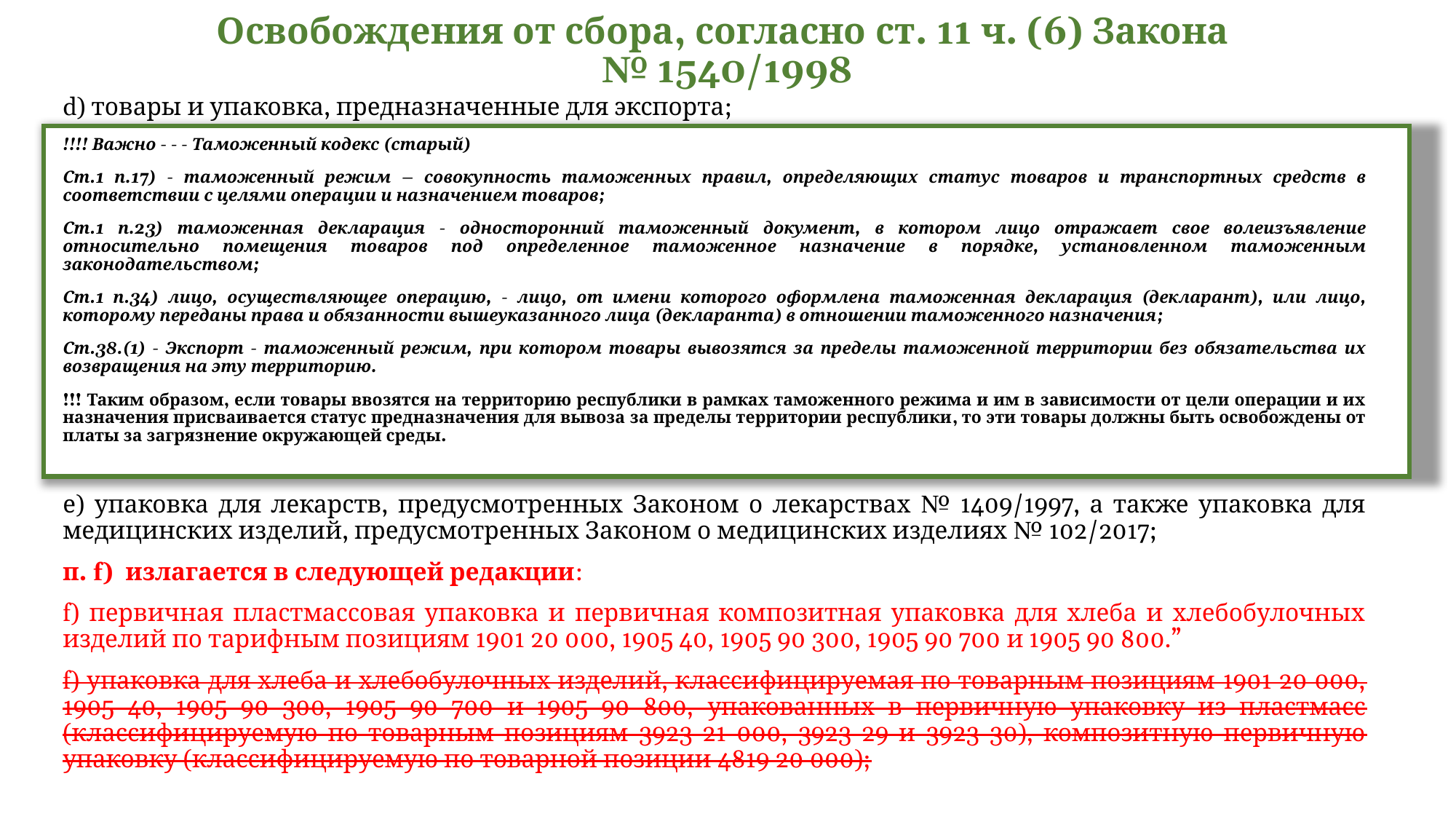

# Освобождения от сбора, согласно ст. 11 ч. (6) Закона № 1540/1998
d) товары и упаковка, предназначенные для экспорта;
!!!! Важно - - - Таможенный кодекс (старый)
Ст.1 п.17) - таможенный режим – совокупность таможенных правил, определяющих статус товаров и транспортных средств в соответствии с целями операции и назначением товаров;
Ст.1 п.23) таможенная декларация - односторонний таможенный документ, в котором лицо отражает свое волеизъявление относительно помещения товаров под определенное таможенное назначение в порядке, установленном таможенным законодательством;
Ст.1 п.34) лицо, осуществляющее операцию, - лицо, от имени которого оформлена таможенная декларация (декларант), или лицо, которому переданы права и обязанности вышеуказанного лица (декларанта) в отношении таможенного назначения;
Ст.38.(1) - Экспорт - таможенный режим, при котором товары вывозятся за пределы таможенной территории без обязательства их возвращения на эту территорию.
!!! Таким образом, если товары ввозятся на территорию республики в рамках таможенного режима и им в зависимости от цели операции и их назначения присваивается статус предназначения для вывоза за пределы территории республики, то эти товары должны быть освобождены от платы за загрязнение окружающей среды.

е) упаковка для лекарств, предусмотренных Законом о лекарствах № 1409/1997, а также упаковка для медицинских изделий, предусмотренных Законом о медицинских изделиях № 102/2017;
п. f)  излагается в следующей редакции:
f) первичная пластмассовая упаковка и первичная композитная упаковка для хлеба и хлебобулочных изделий по тарифным позициям 1901 20 000, 1905 40, 1905 90 300, 1905 90 700 и 1905 90 800.”
f) упаковка для хлеба и хлебобулочных изделий, классифицируемая по товарным позициям 1901 20 000, 1905 40, 1905 90 300, 1905 90 700 и 1905 90 800, упакованных в первичную упаковку из пластмасс (классифицируемую по товарным позициям 3923 21 000, 3923 29 и 3923 30), композитную первичную упаковку (классифицируемую по товарной позиции 4819 20 000);